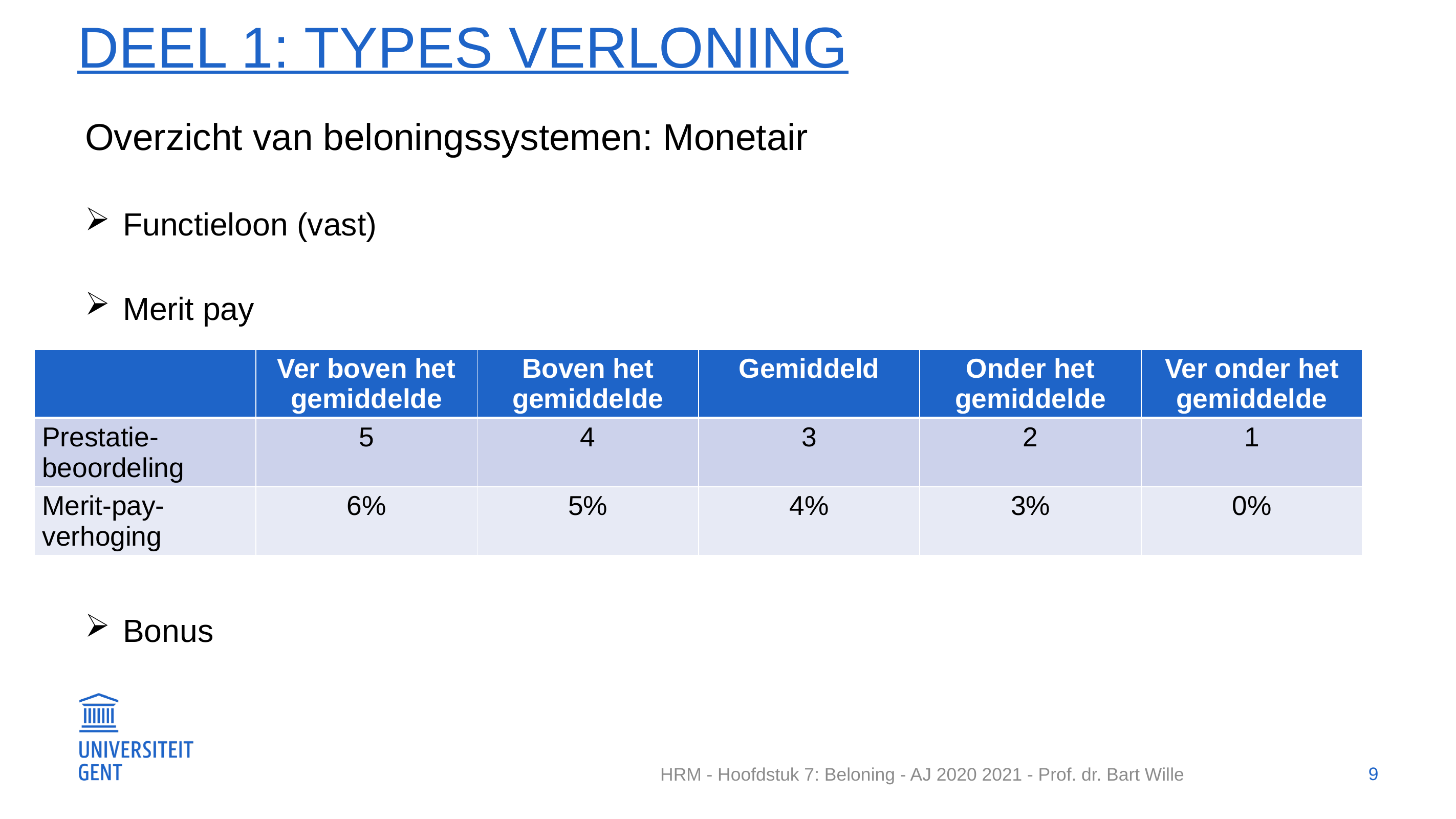

# Deel 1: Types verloning
Overzicht van beloningssystemen: Monetair

Functieloon (vast)

Merit pay

Bonus

|  | Ver boven het gemiddelde | Boven het gemiddelde | Gemiddeld | Onder het gemiddelde | Ver onder het gemiddelde |
| --- | --- | --- | --- | --- | --- |
| Prestatie-beoordeling | 5 | 4 | 3 | 2 | 1 |
| Merit-pay-verhoging | 6% | 5% | 4% | 3% | 0% |
9
HRM - Hoofdstuk 7: Beloning - AJ 2020 2021 - Prof. dr. Bart Wille